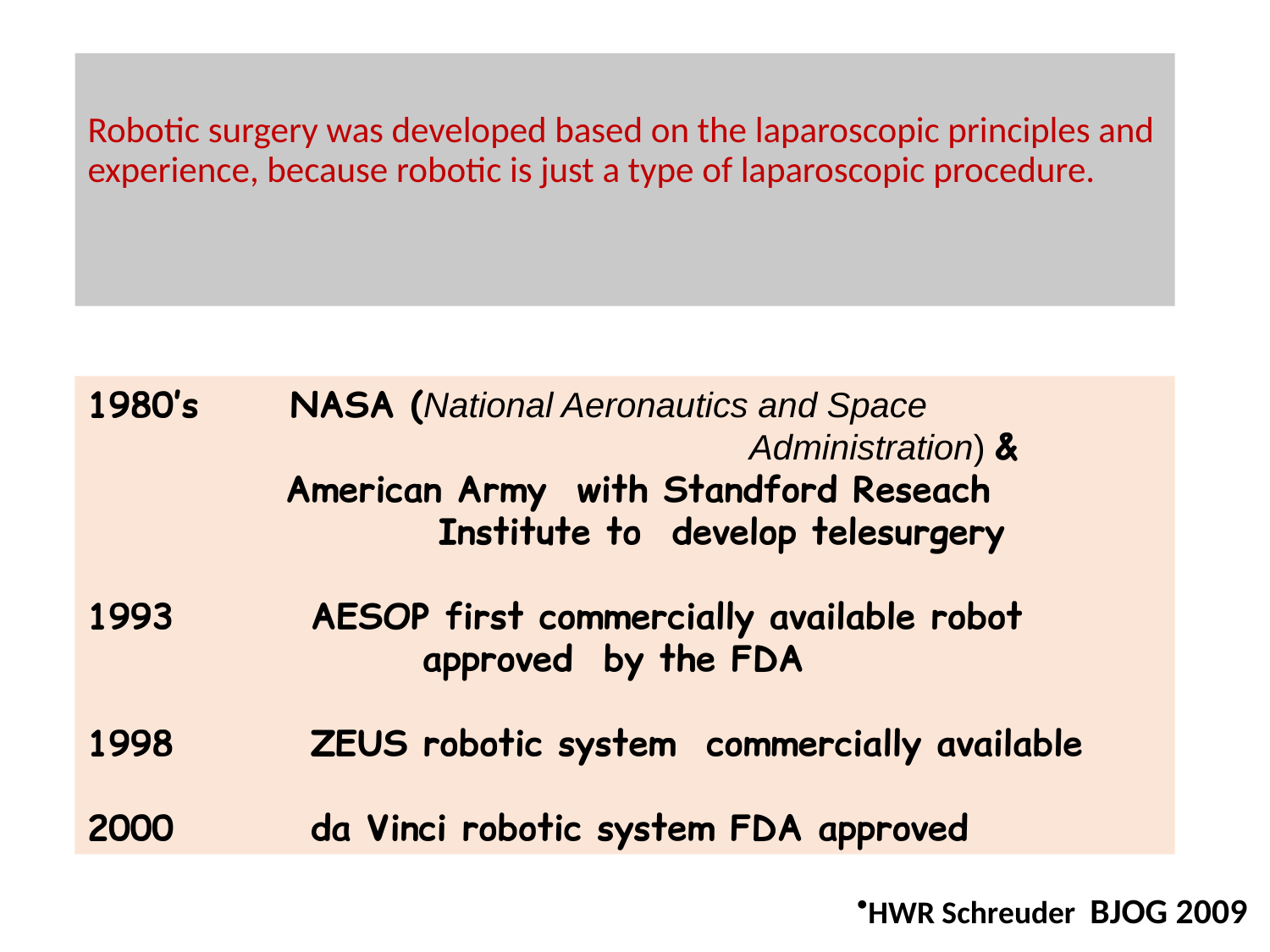

# Robotic surgery was developed based on the laparoscopic principles and experience, because robotic is just a type of laparoscopic procedure.
1980’s      NASA (National Aeronautics and Space
                                                                    Administration) &
             American Army  with Standford Reseach
                       Institute to  develop telesurgery

1993         AESOP first commercially available robot
                      approved  by the FDA

1998         ZEUS robotic system  commercially available

2000         da Vinci robotic system FDA approved
HWR Schreuder  BJOG 2009